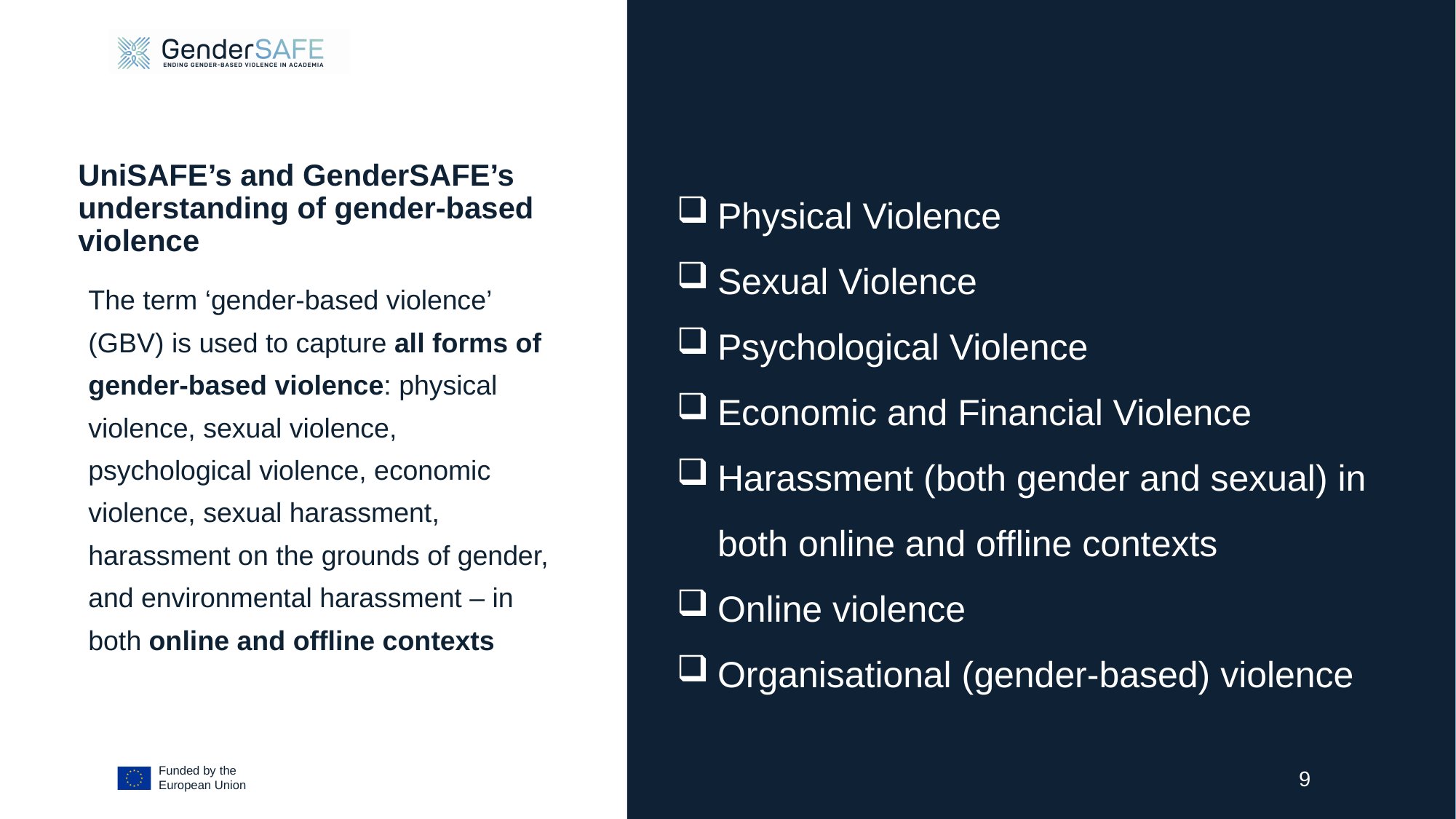

UniSAFE’s and GenderSAFE’s  understanding of gender-based violence

Physical Violence
Sexual Violence
Psychological Violence
Economic and Financial Violence
Harassment (both gender and sexual) in both online and offline contexts
Online violence
Organisational (gender-based) violence
The term ‘gender-based violence’ (GBV) is used to capture all forms of gender-based violence: physical violence, sexual violence, psychological violence, economic violence, sexual harassment, harassment on the grounds of gender, and environmental harassment – in both online and offline contexts
9